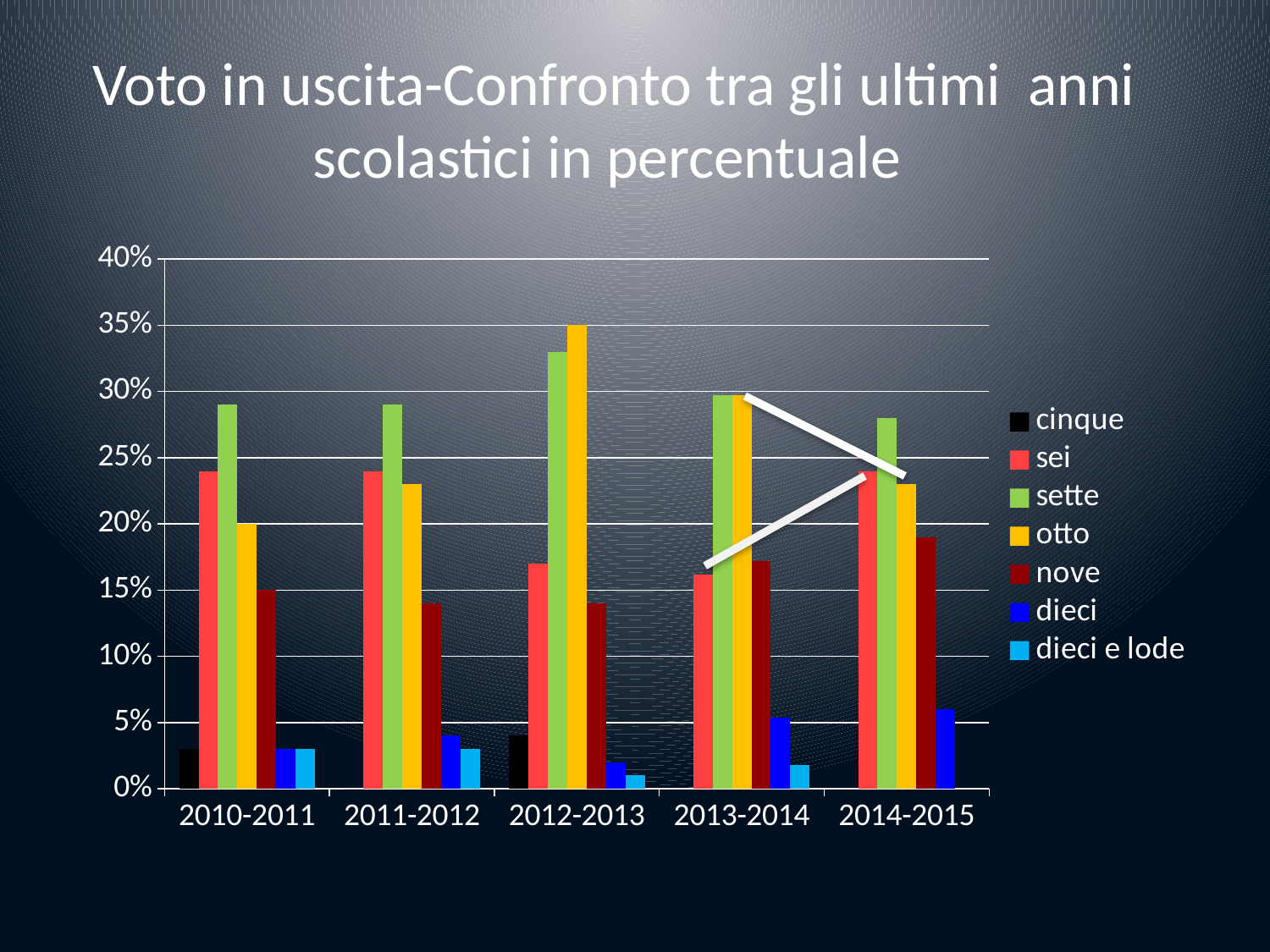

# Voto in uscita-Confronto tra gli ultimi  anni scolastici in percentuale

### Chart

| Category | cinque | sei | sette | otto | nove | dieci | dieci e lode |
|---|---|---|---|---|---|---|---|
| 2010-2011 | 0.03 | 0.24 | 0.29 | 0.2 | 0.15 | 0.03 | 0.03 |
| 2011-2012 | 0.0 | 0.24 | 0.29 | 0.23 | 0.14 | 0.04 | 0.03 |
| 2012-2013 | 0.04 | 0.17 | 0.33 | 0.35 | 0.14 | 0.02 | 0.01 |
| 2013-2014 | None | 0.162 | 0.297 | 0.297 | 0.172 | 0.054 | 0.018 |
| 2014-2015 | None | 0.24 | 0.28 | 0.23 | 0.19 | 0.06 | None |